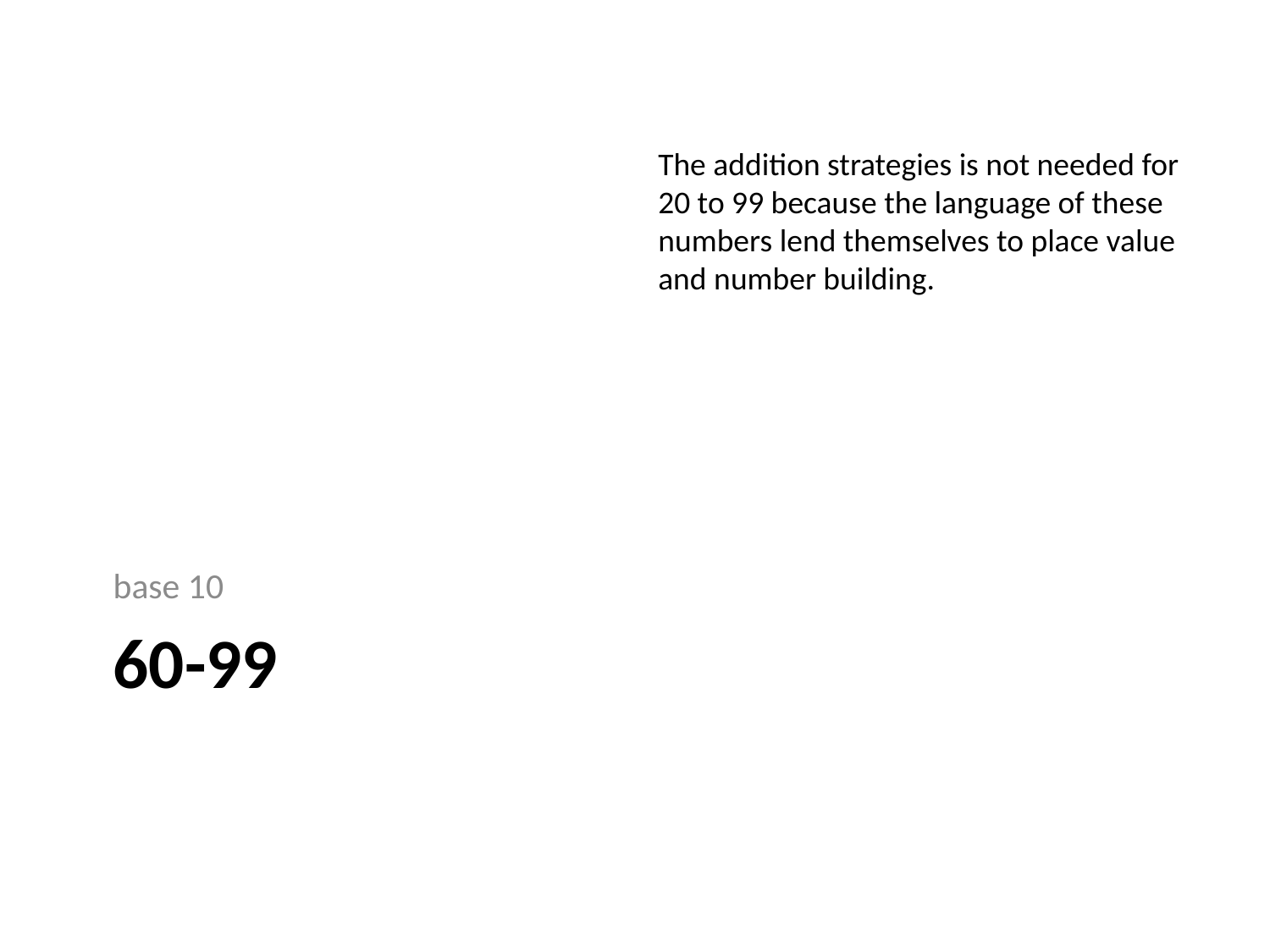

The addition strategies is not needed for 20 to 99 because the language of these numbers lend themselves to place value and number building.
base 10
# 60-99